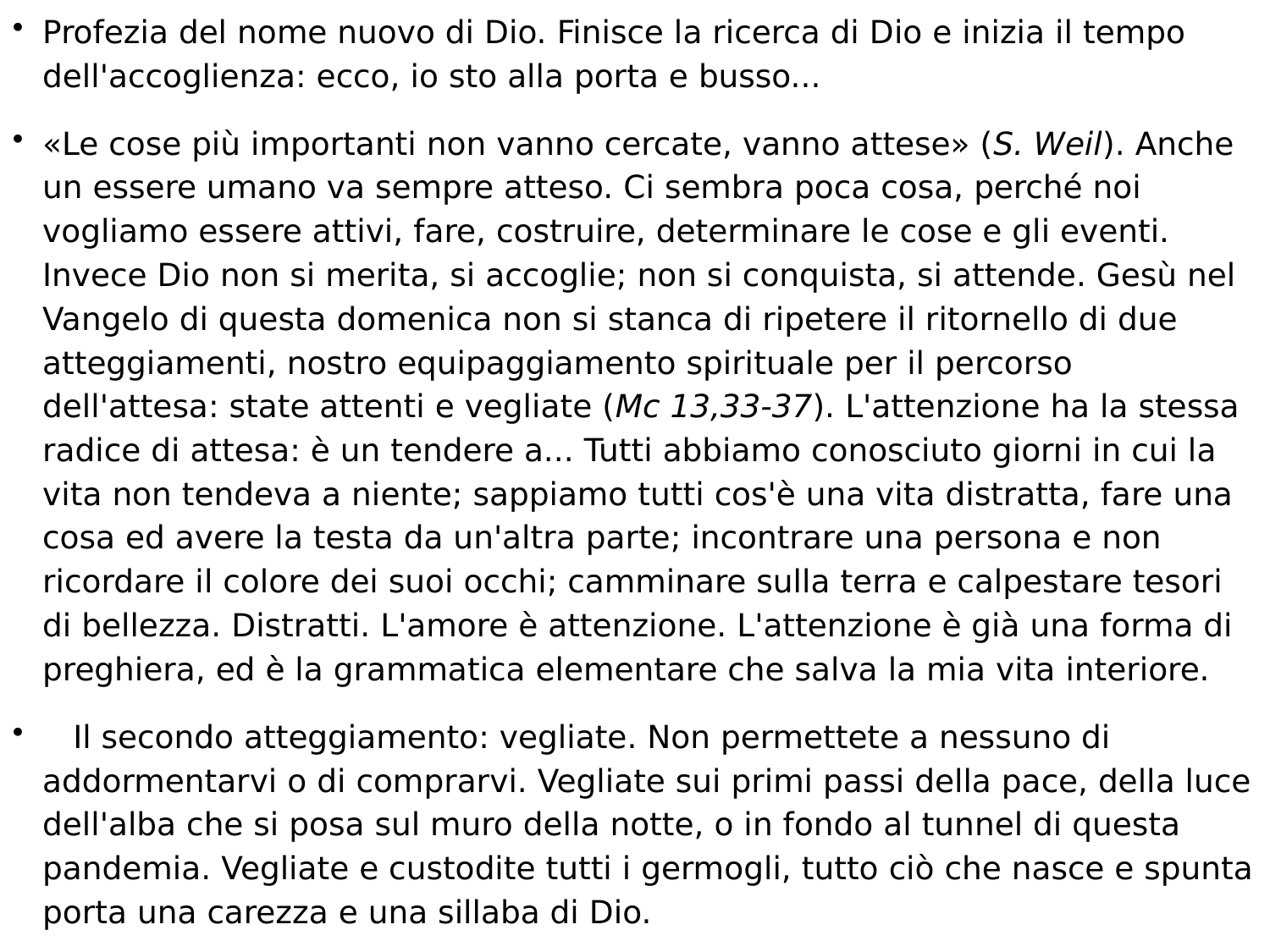

Profezia del nome nuovo di Dio. Finisce la ricerca di Dio e inizia il tempo dell'accoglienza: ecco, io sto alla porta e busso...
«Le cose più importanti non vanno cercate, vanno attese» (S. Weil). Anche un essere umano va sempre atteso. Ci sembra poca cosa, perché noi vogliamo essere attivi, fare, costruire, determinare le cose e gli eventi. Invece Dio non si merita, si accoglie; non si conquista, si attende. Gesù nel Vangelo di questa domenica non si stanca di ripetere il ritornello di due atteggiamenti, nostro equipaggiamento spirituale per il percorso dell'attesa: state attenti e vegliate (Mc 13,33-37). L'attenzione ha la stessa radice di attesa: è un tendere a... Tutti abbiamo conosciuto giorni in cui la vita non tendeva a niente; sappiamo tutti cos'è una vita distratta, fare una cosa ed avere la testa da un'altra parte; incontrare una persona e non ricordare il colore dei suoi occhi; camminare sulla terra e calpestare tesori di bellezza. Distratti. L'amore è attenzione. L'attenzione è già una forma di preghiera, ed è la grammatica elementare che salva la mia vita interiore.
   Il secondo atteggiamento: vegliate. Non permettete a nessuno di addormentarvi o di comprarvi. Vegliate sui primi passi della pace, della luce dell'alba che si posa sul muro della notte, o in fondo al tunnel di questa pandemia. Vegliate e custodite tutti i germogli, tutto ciò che nasce e spunta porta una carezza e una sillaba di Dio.